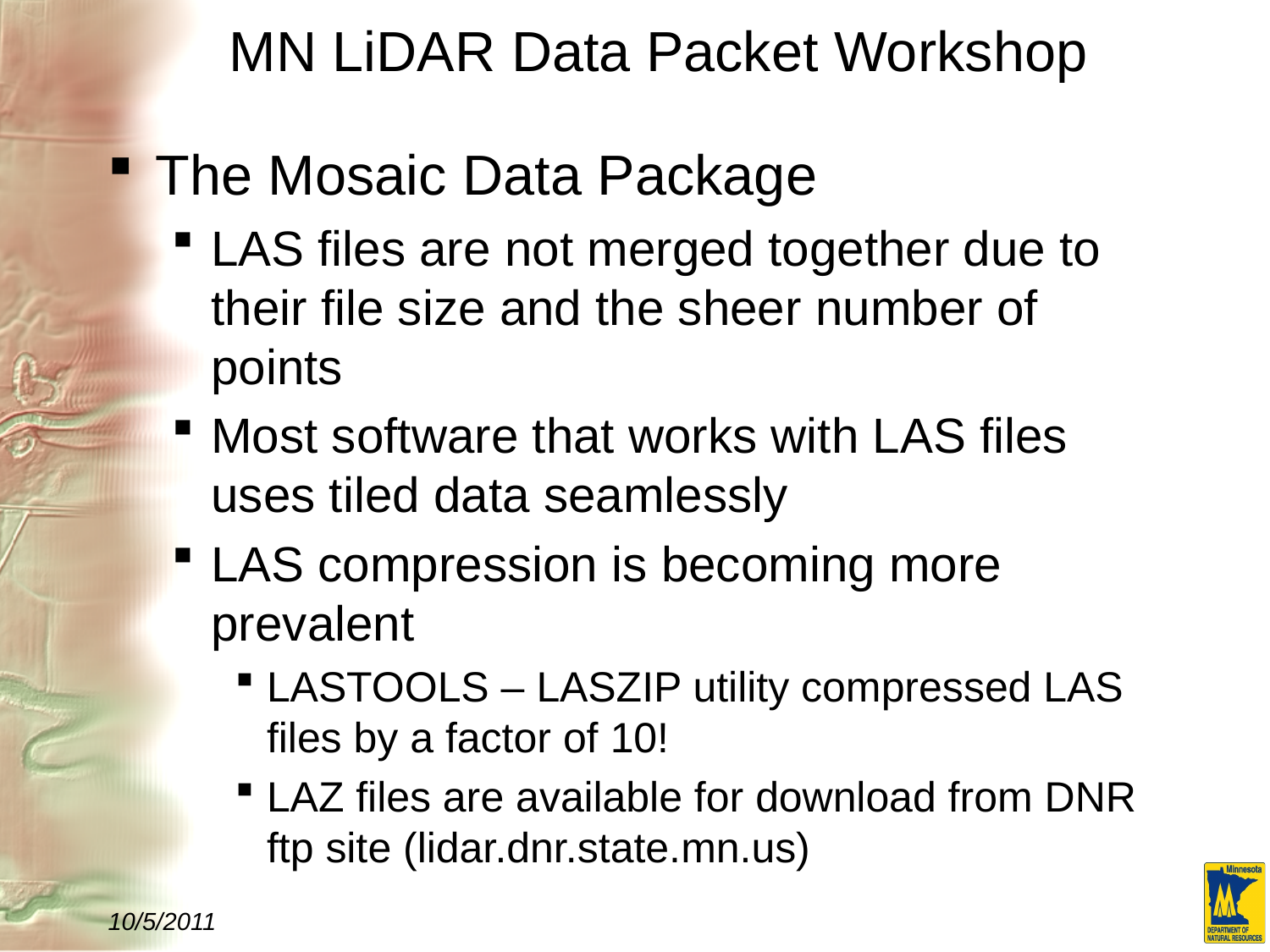

# MN LiDAR Data Packet Workshop
The Mosaic Data Package
LAS files are not merged together due to their file size and the sheer number of points
Most software that works with LAS files uses tiled data seamlessly
LAS compression is becoming more prevalent
LASTOOLS – LASZIP utility compressed LAS files by a factor of 10!
LAZ files are available for download from DNR ftp site (lidar.dnr.state.mn.us)
10/5/2011